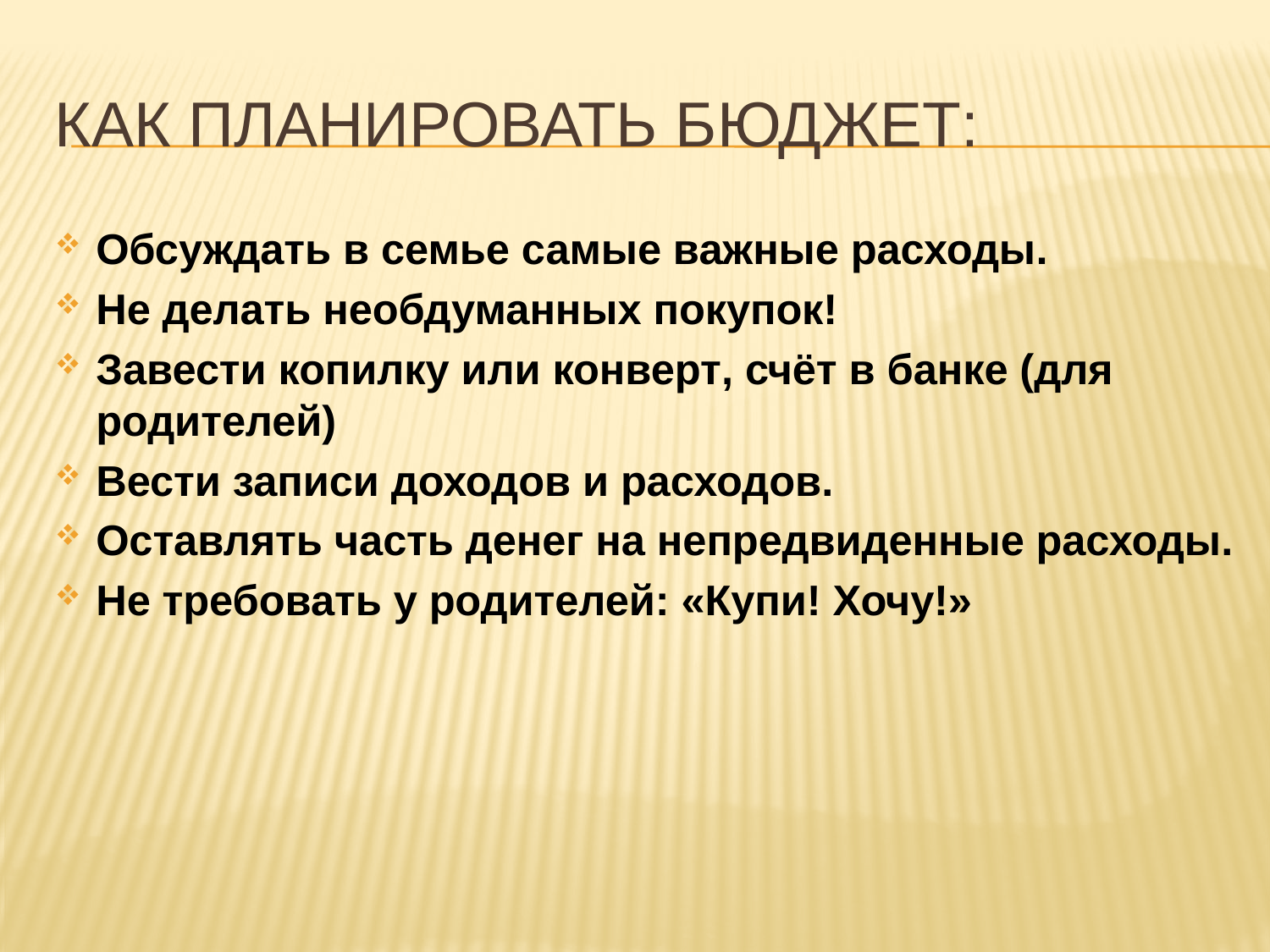

# Как планировать бюджет:
Обсуждать в семье самые важные расходы.
Не делать необдуманных покупок!
Завести копилку или конверт, счёт в банке (для родителей)
Вести записи доходов и расходов.
Оставлять часть денег на непредвиденные расходы.
Не требовать у родителей: «Купи! Хочу!»